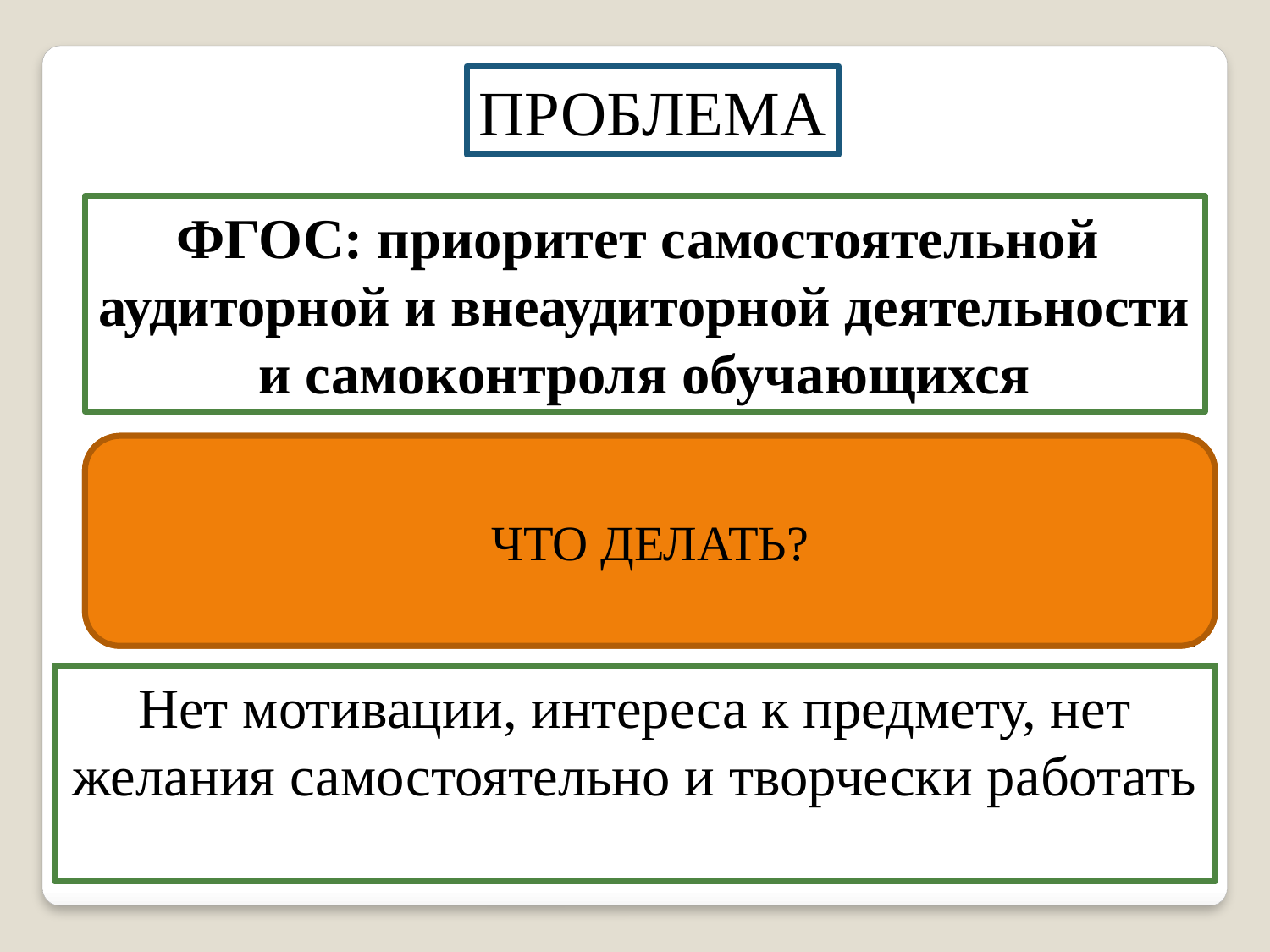

ПРОБЛЕМА
ФГОС: приоритет самостоятельной
аудиторной и внеаудиторной деятельности и самоконтроля обучающихся
Традиционные методы:
объяснительно-иллюстративный
 репродуктивный
ЧТО ДЕЛАТЬ?
Нет мотивации, интереса к предмету, нет желания самостоятельно и творчески работать